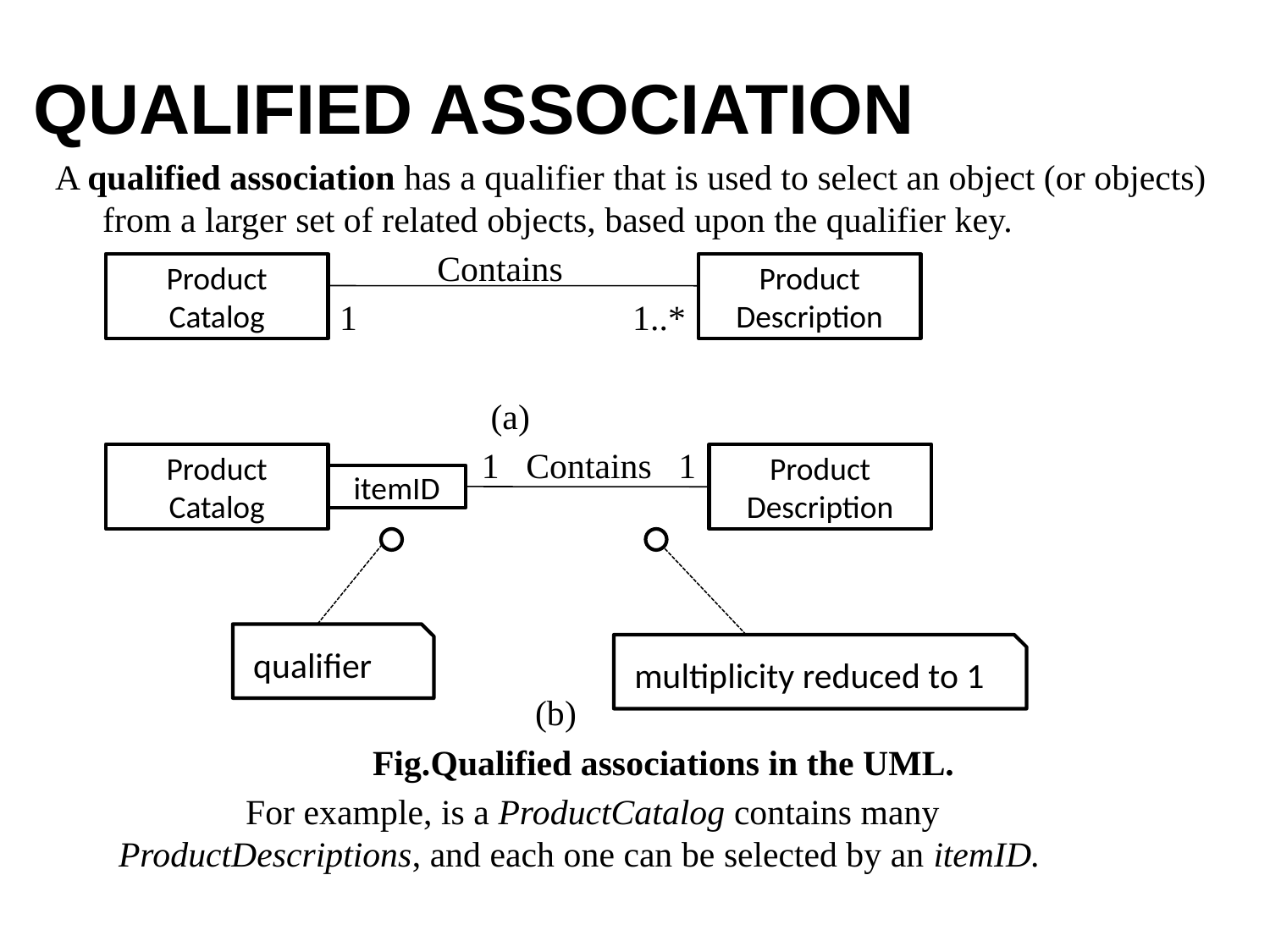

QUALIFIED ASSOCIATION
A qualified association has a qualifier that is used to select an object (or objects) from a larger set of related objects, based upon the qualifier key.
                                           Contains
                                1                               1..*

                                                 (a)
                                                1   Contains   1

                                                      (b)
			Fig.Qualified associations in the UML.
		For example, is a ProductCatalog contains many ProductDescriptions, and each one can be selected by an itemID.
Product
Catalog
Product Description
Product
Catalog
Product
Description
itemID

 qualifier
 multiplicity reduced to 1